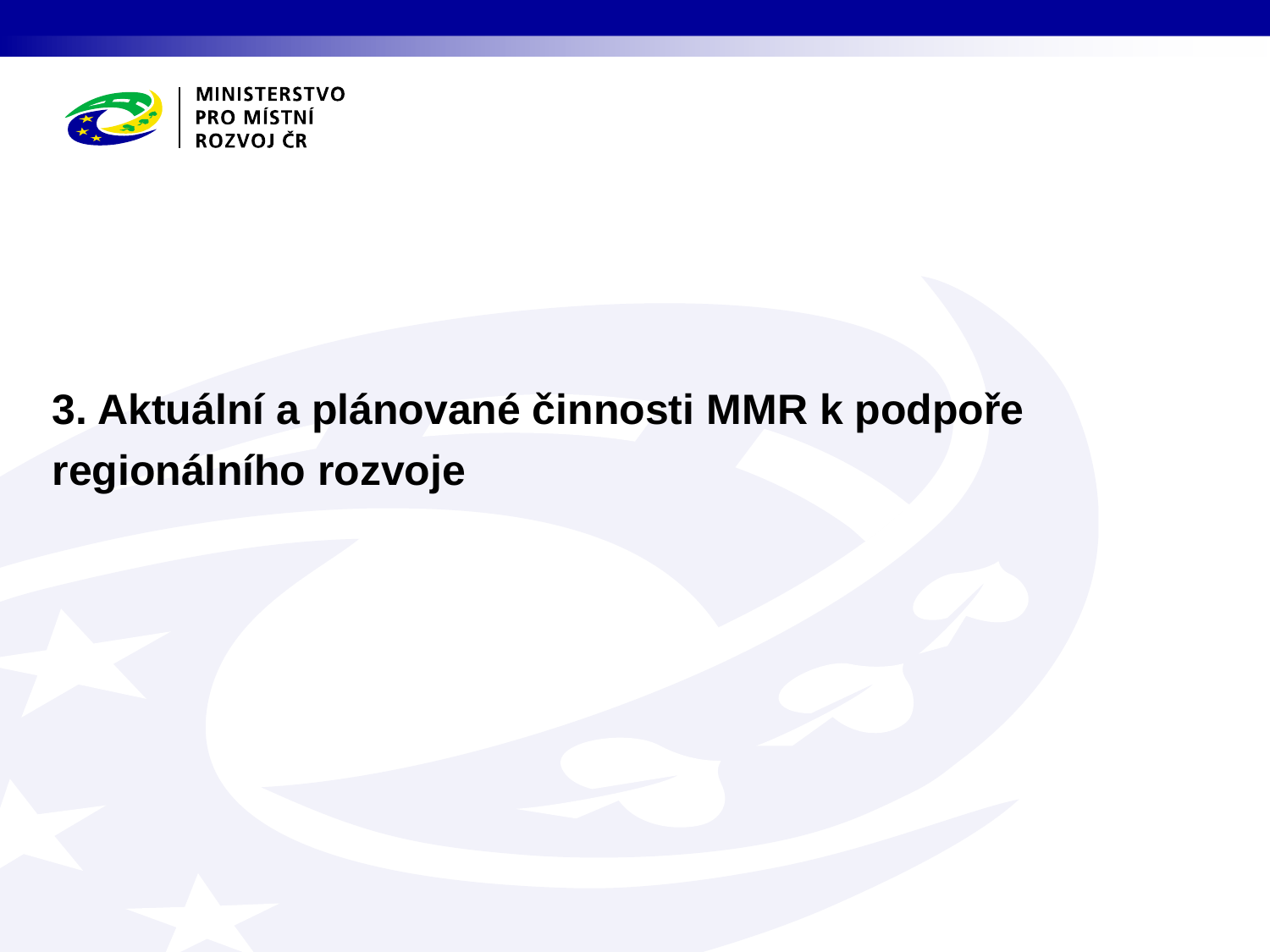

#
3. Aktuální a plánované činnosti MMR k podpoře regionálního rozvoje